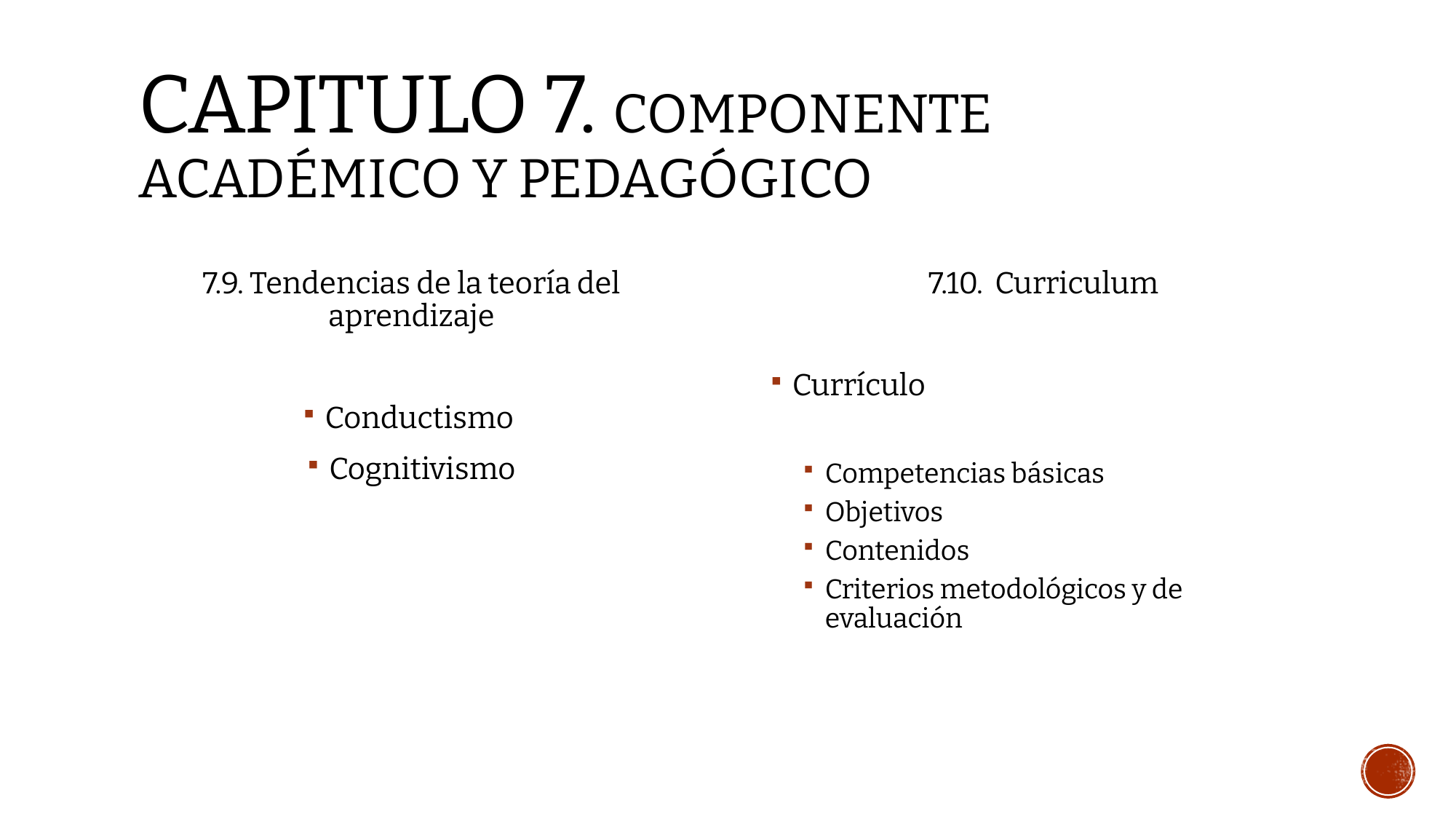

# CAPITULO 7. Componente académico y pedagógico
7.9. Tendencias de la teoría del aprendizaje

Conductismo
Cognitivismo

7.10.  Curriculum

Currículo

Competencias básicas
Objetivos
Contenidos
Criterios metodológicos y de evaluación